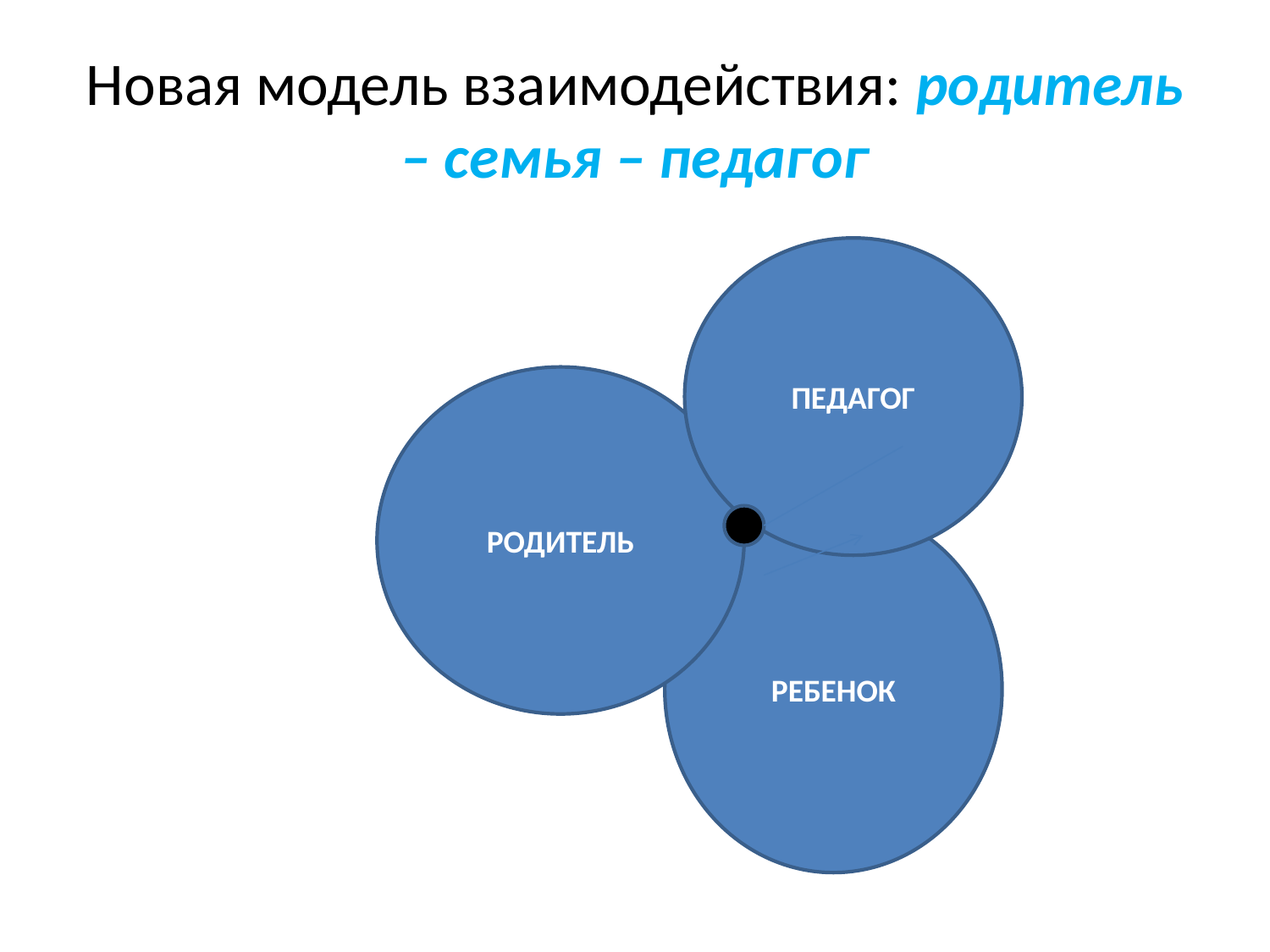

# Новая модель взаимодействия: родитель – семья – педагог

ПЕДАГОГ
РОДИТЕЛЬ
РЕБЕНОК